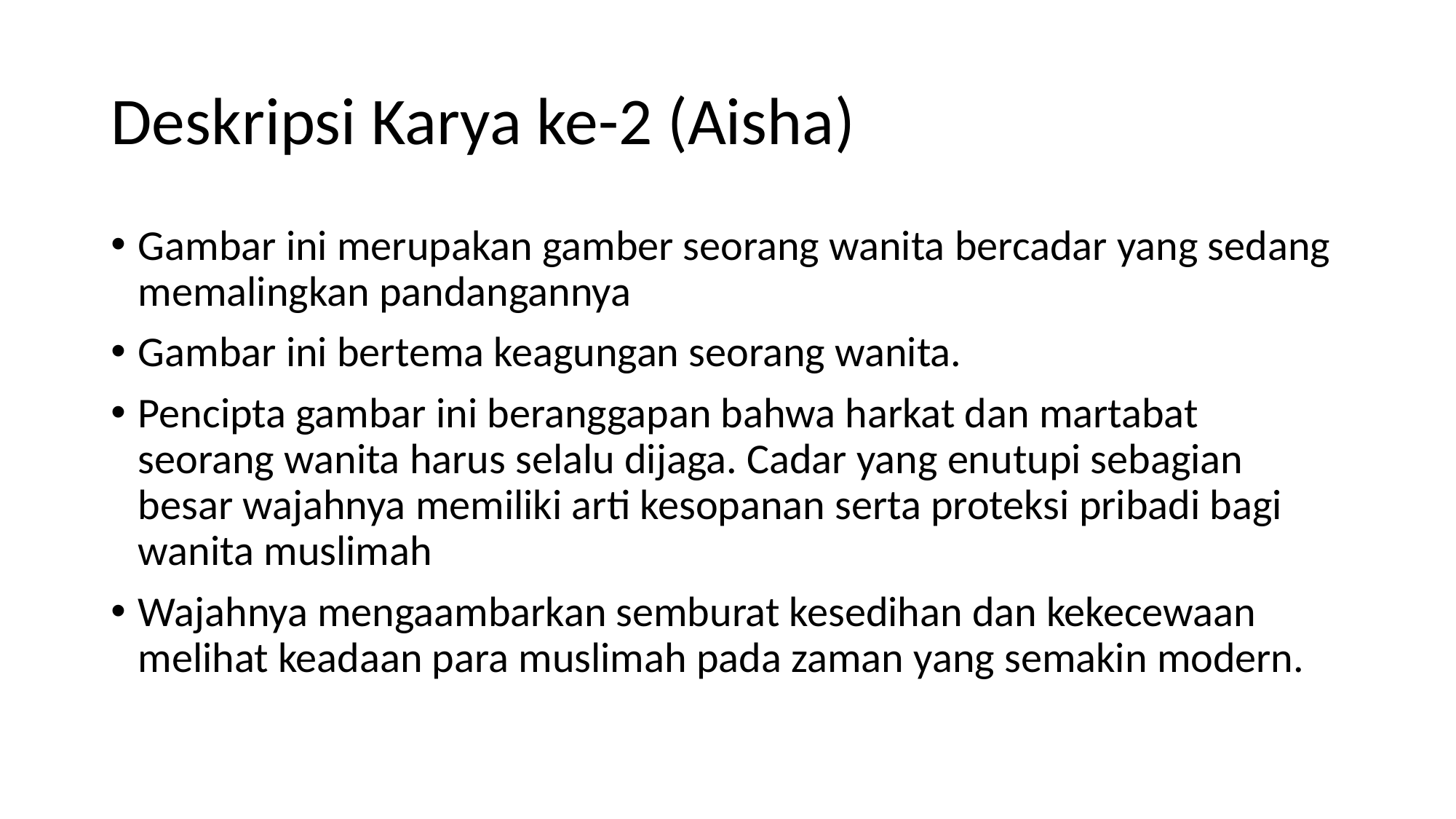

# Deskripsi Karya ke-2 (Aisha)
Gambar ini merupakan gamber seorang wanita bercadar yang sedang memalingkan pandangannya
Gambar ini bertema keagungan seorang wanita.
Pencipta gambar ini beranggapan bahwa harkat dan martabat seorang wanita harus selalu dijaga. Cadar yang enutupi sebagian besar wajahnya memiliki arti kesopanan serta proteksi pribadi bagi wanita muslimah
Wajahnya mengaambarkan semburat kesedihan dan kekecewaan melihat keadaan para muslimah pada zaman yang semakin modern.